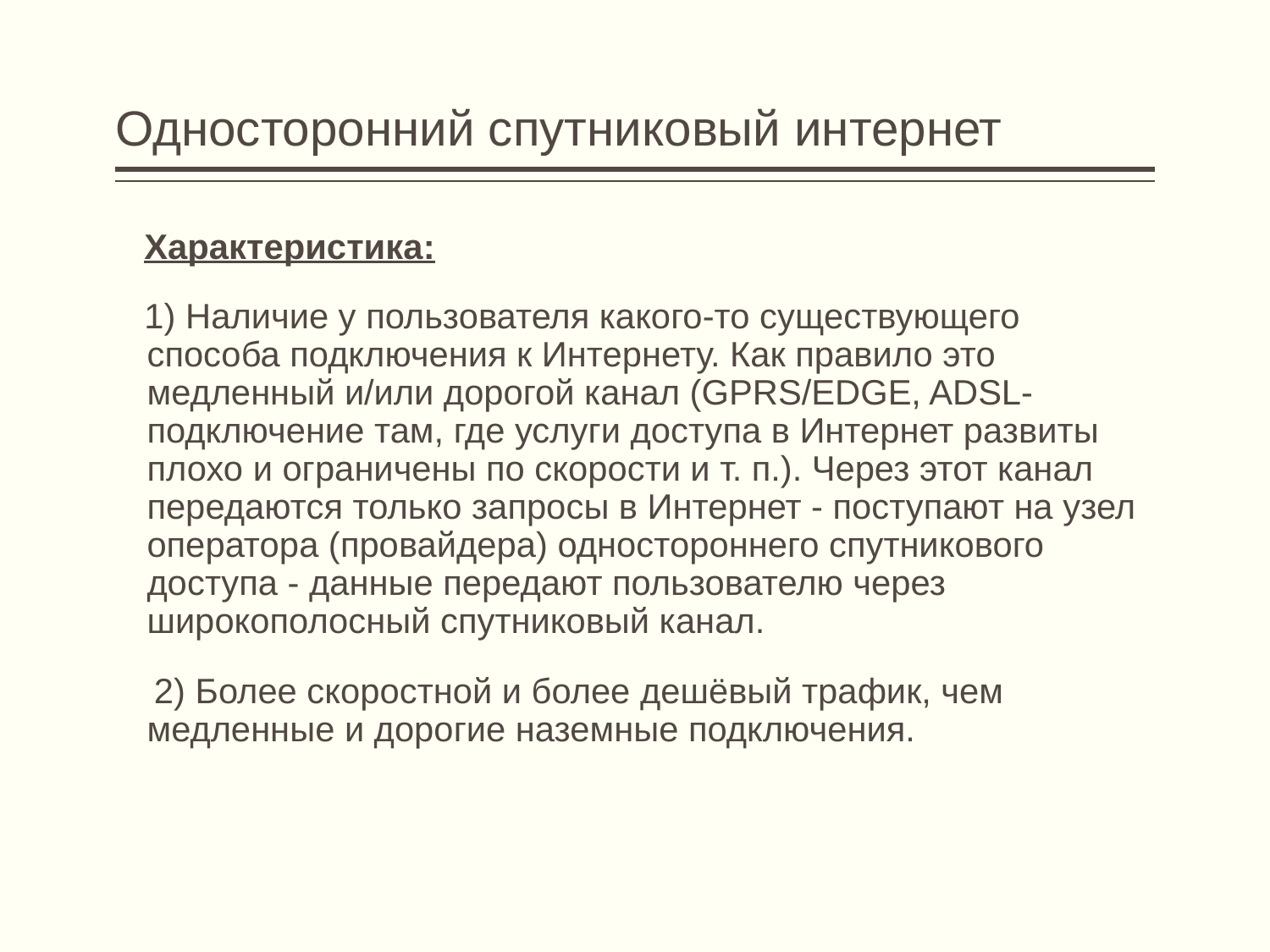

# Односторонний спутниковый интернет
   Характеристика:
   1) Наличие у пользователя какого-то существующего способа подключения к Интернету. Как правило это медленный и/или дорогой канал (GPRS/EDGE, ADSL-подключение там, где услуги доступа в Интернет развиты плохо и ограничены по скорости и т. п.). Через этот канал передаются только запросы в Интернет - поступают на узел оператора (провайдера) одностороннего спутникового доступа - данные передают пользователю через широкополосный спутниковый канал.
    2) Более скоростной и более дешёвый трафик, чем медленные и дорогие наземные подключения.